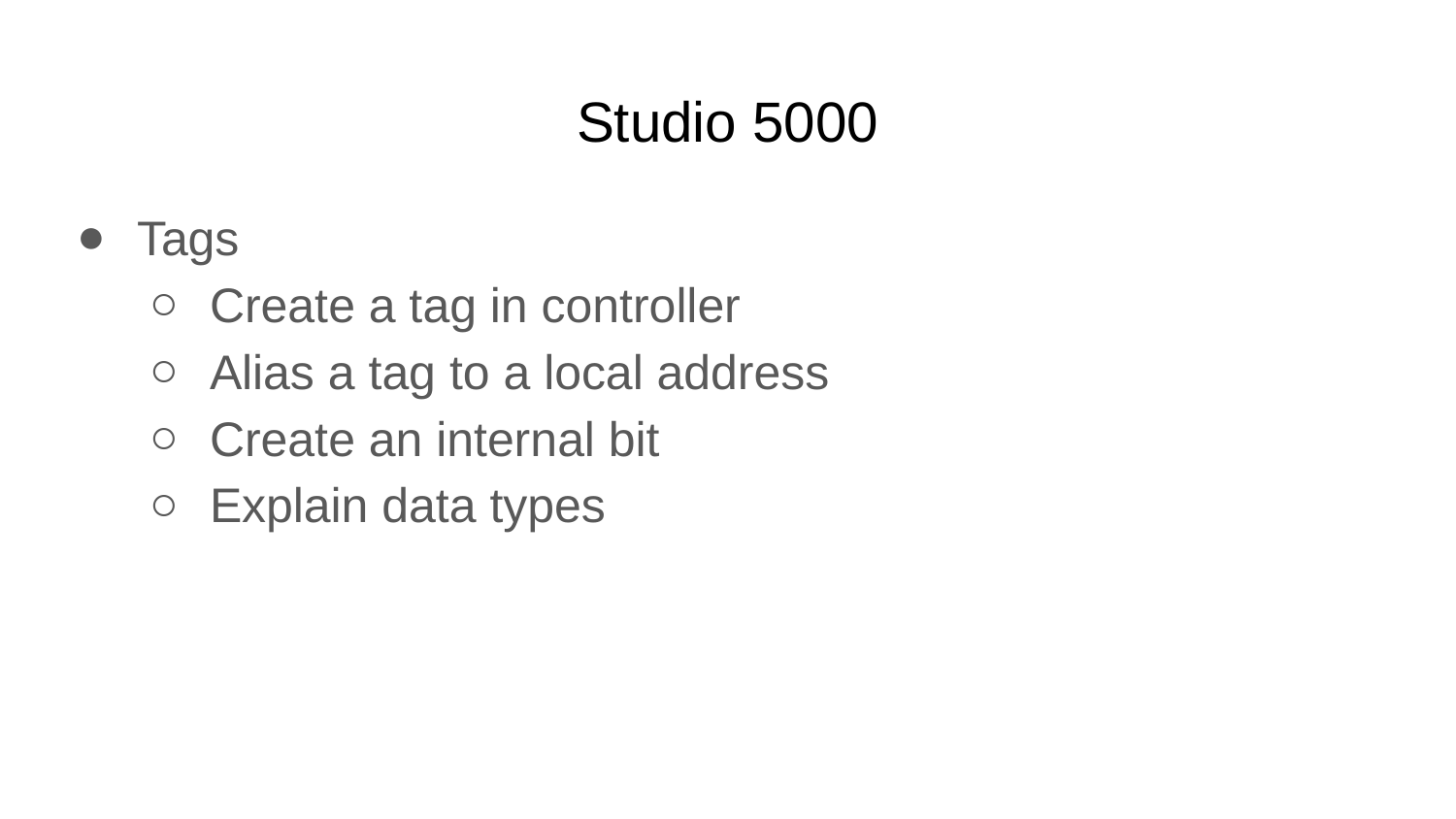

# Studio 5000
Tags
Create a tag in controller
Alias a tag to a local address
Create an internal bit
Explain data types